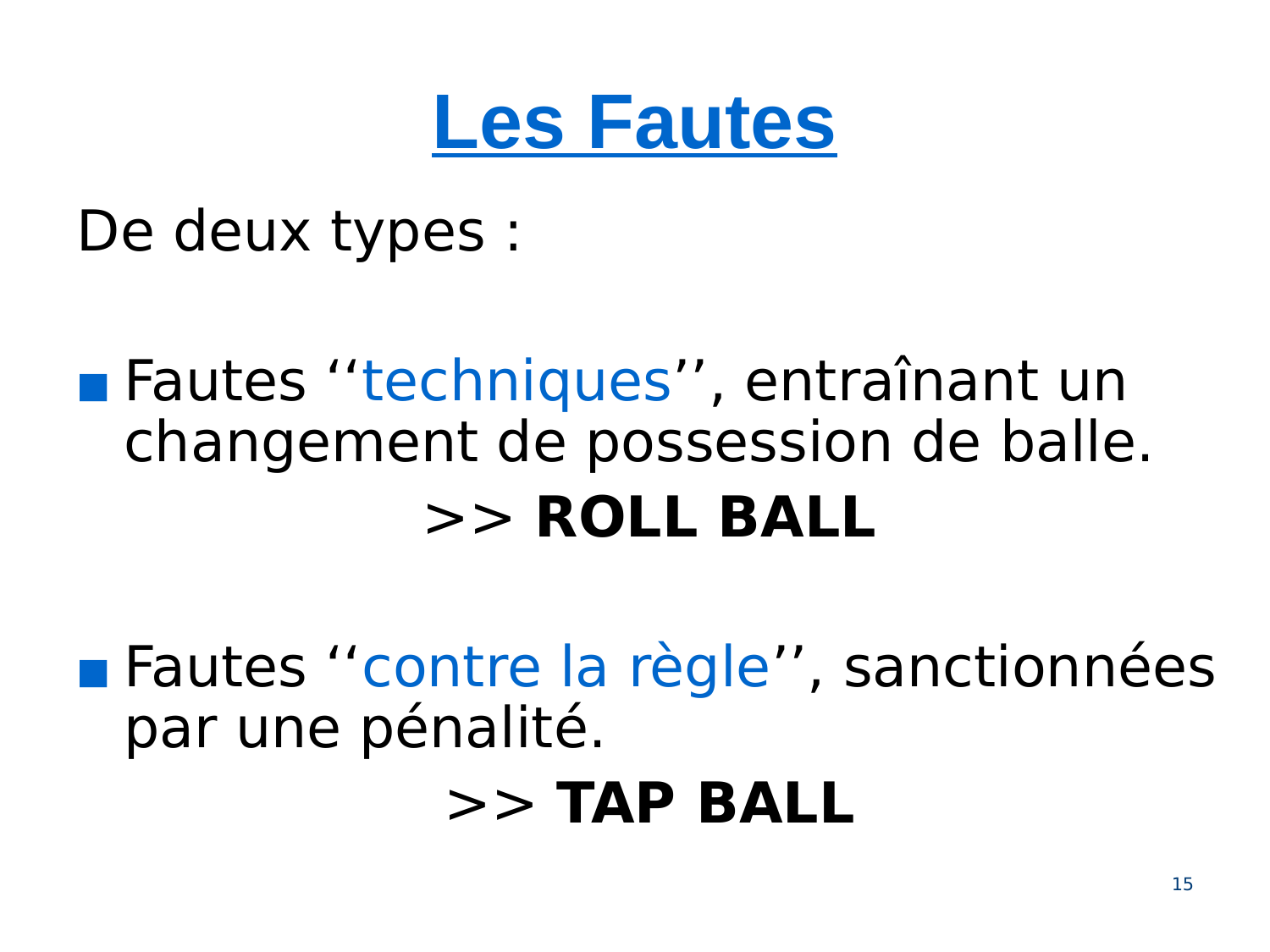

Les Fautes
De deux types :

Fautes ‘‘techniques’’, entraînant un changement de possession de balle.
>> ROLL BALL

Fautes ‘‘contre la règle’’, sanctionnées par une pénalité.
>> TAP BALL
15